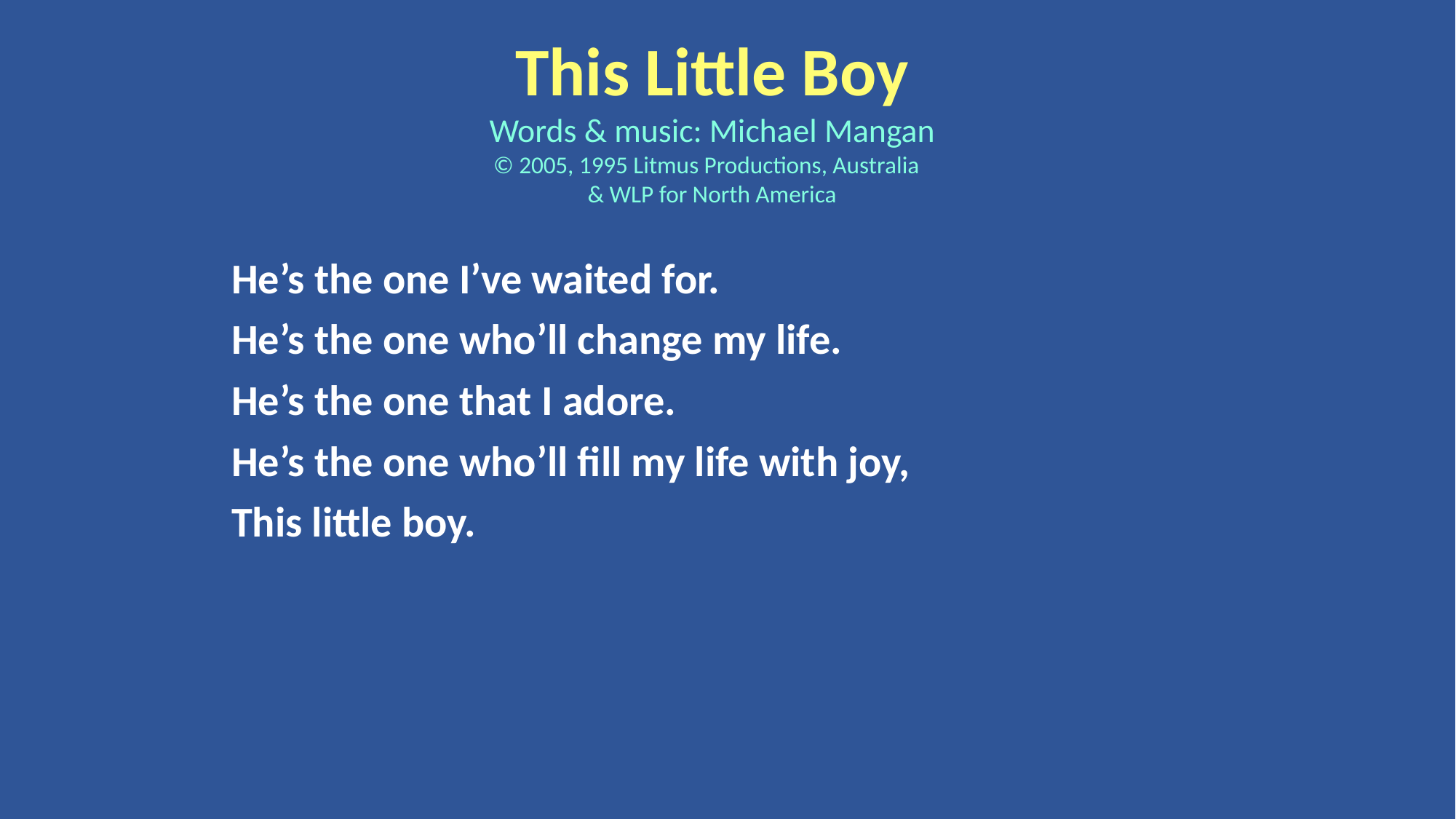

This Little Boy
Words & music: Michael Mangan
© 2005, 1995 Litmus Productions, Australia
& WLP for North America
He’s the one I’ve waited for.
He’s the one who’ll change my life.
He’s the one that I adore.
He’s the one who’ll fill my life with joy,
This little boy.